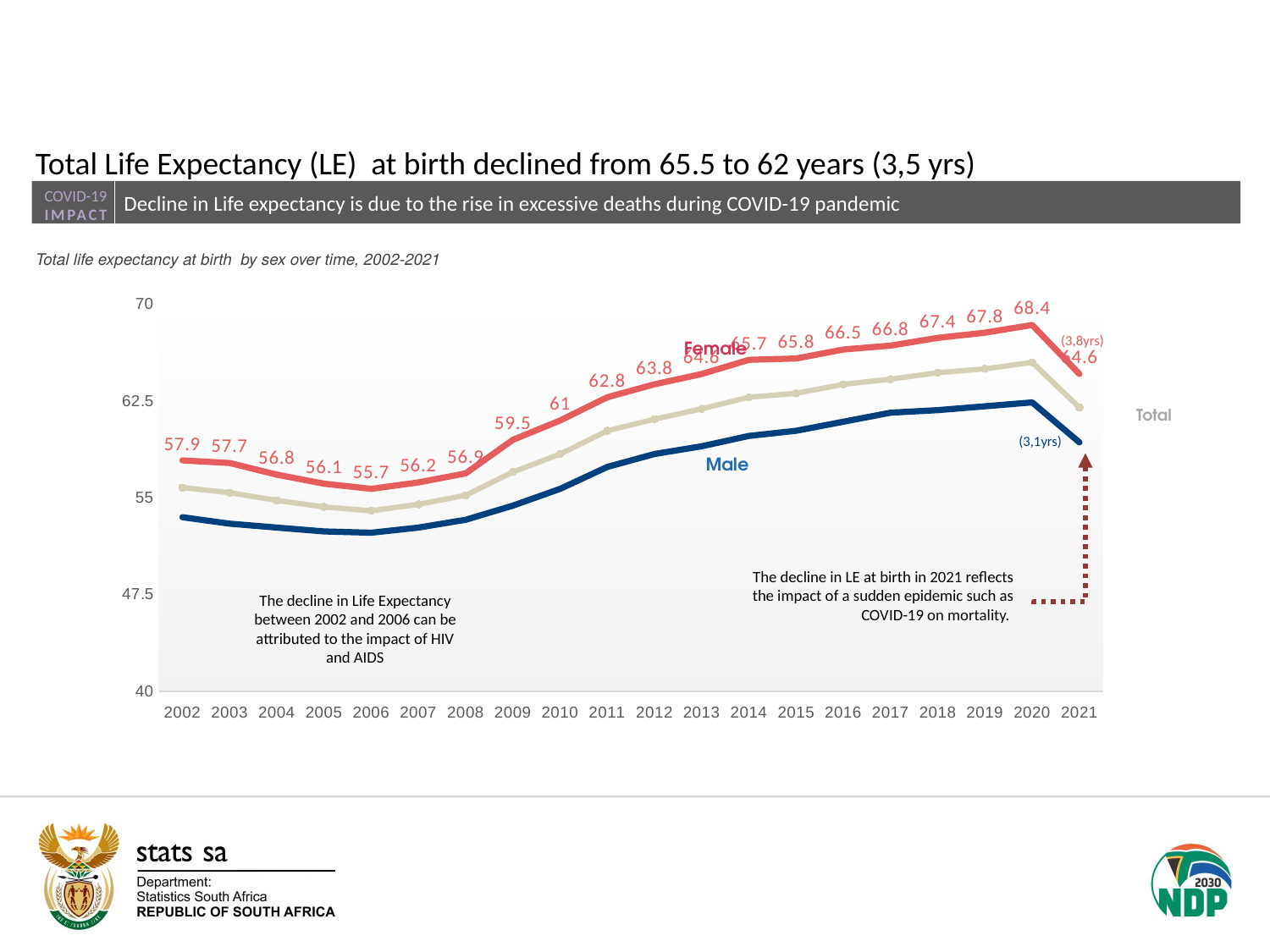

Total Life Expectancy (LE)  at birth declined from 65.5 to 62 years (3,5 yrs)
COVID-19
IMPACT

Decline in Life expectancy is due to the rise in excessive deaths during COVID-19 pandemic
Total life expectancy at birth  by sex over time, 2002-2021

### Chart

| Category | Male  | LE | Female |
|---|---|---|---|
| 2002 | 53.5 | 55.8 | 57.9 |
| 2003 | 53.0 | 55.4 | 57.7 |
| 2004 | 52.7 | 54.8 | 56.8 |
| 2005 | 52.4 | 54.3 | 56.1 |
| 2006 | 52.3 | 54.0 | 55.7 |
| 2007 | 52.7 | 54.5 | 56.2 |
| 2008 | 53.3 | 55.2 | 56.9 |
| 2009 | 54.4 | 57.0 | 59.5 |
| 2010 | 55.7 | 58.4 | 61.0 |
| 2011 | 57.4 | 60.2 | 62.8 |
| 2012 | 58.4 | 61.1 | 63.8 |
| 2013 | 59.0 | 61.9 | 64.6 |
| 2014 | 59.8 | 62.8 | 65.7 |
| 2015 | 60.2 | 63.1 | 65.8 |
| 2016 | 60.9 | 63.8 | 66.5 |
| 2017 | 61.6 | 64.2 | 66.8 |
| 2018 | 61.8 | 64.7 | 67.4 |
| 2019 | 62.1 | 65.0 | 67.8 |
| 2020 | 62.4 | 65.5 | 68.4 |
| 2021 | 59.3 | 62.0 | 64.6 |
(3,8yrs)
Female
Total
(3,1yrs)
Male

The decline in LE at birth in 2021 reflects the impact of a sudden epidemic such as COVID-19 on mortality.

The decline in Life Expectancy between 2002 and 2006 can be attributed to the impact of HIV and AIDS